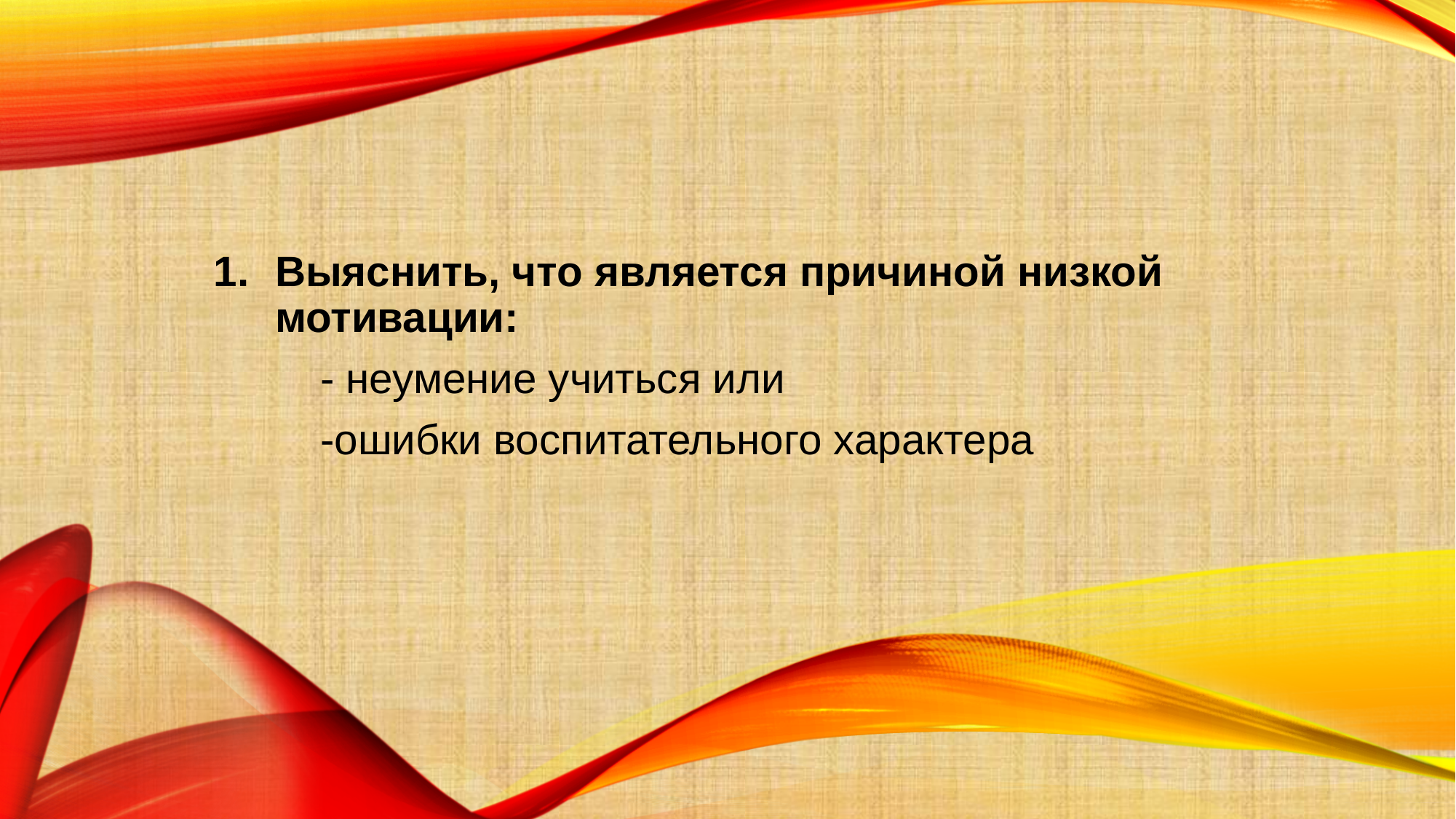

#
Выяснить, что является причиной низкой мотивации:
         - неумение учиться или
         -ошибки воспитательного характера